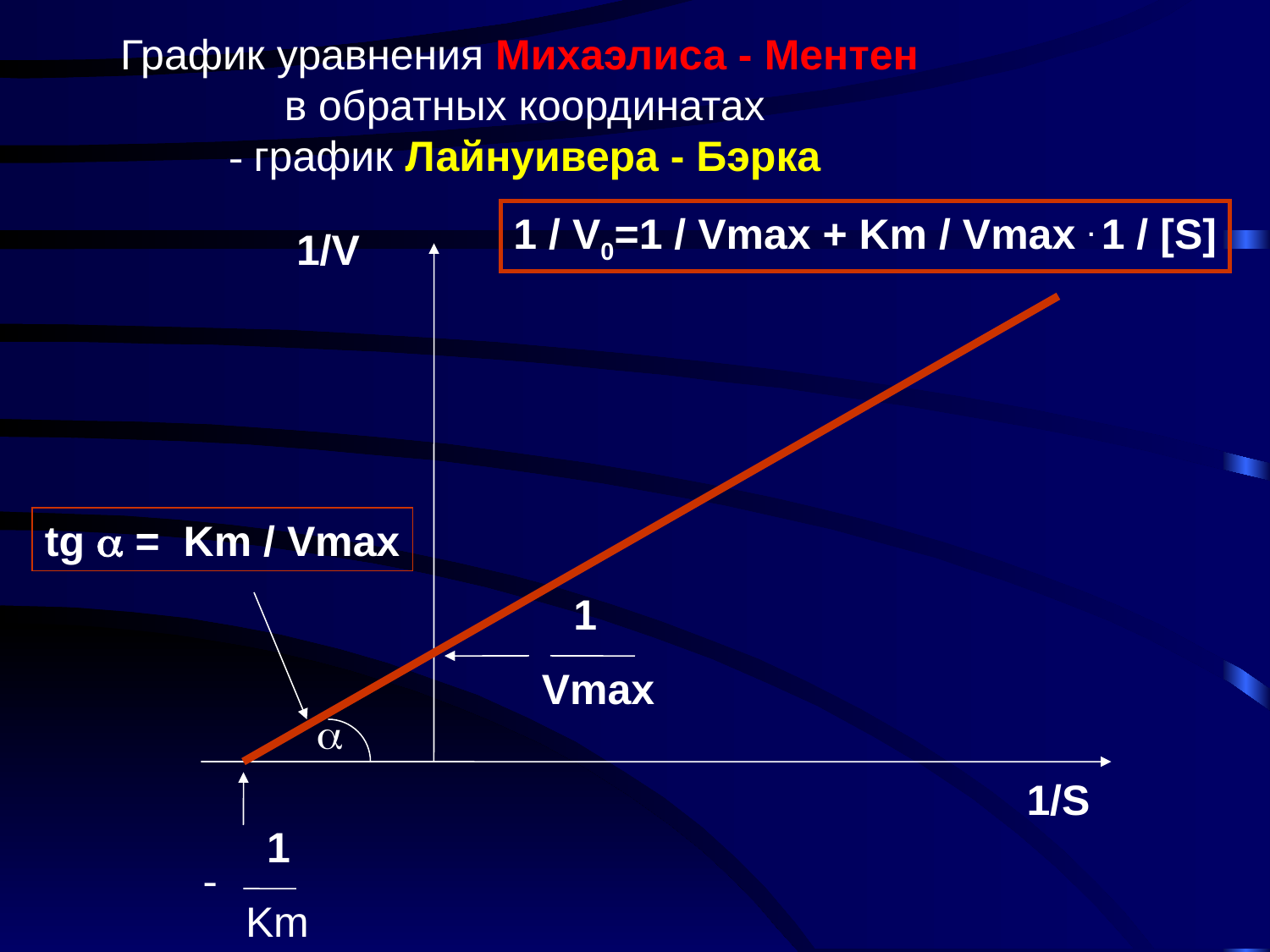

График уравнения Михаэлиса - Ментен
в обратных координатах
- график Лайнуивера - Бэрка
1 / V0=1 / Vmax + Km / Vmax . 1 / [S]
1/V

tg α =  Km / Vmax
1

Vmax

α

1/S

1
-
Km